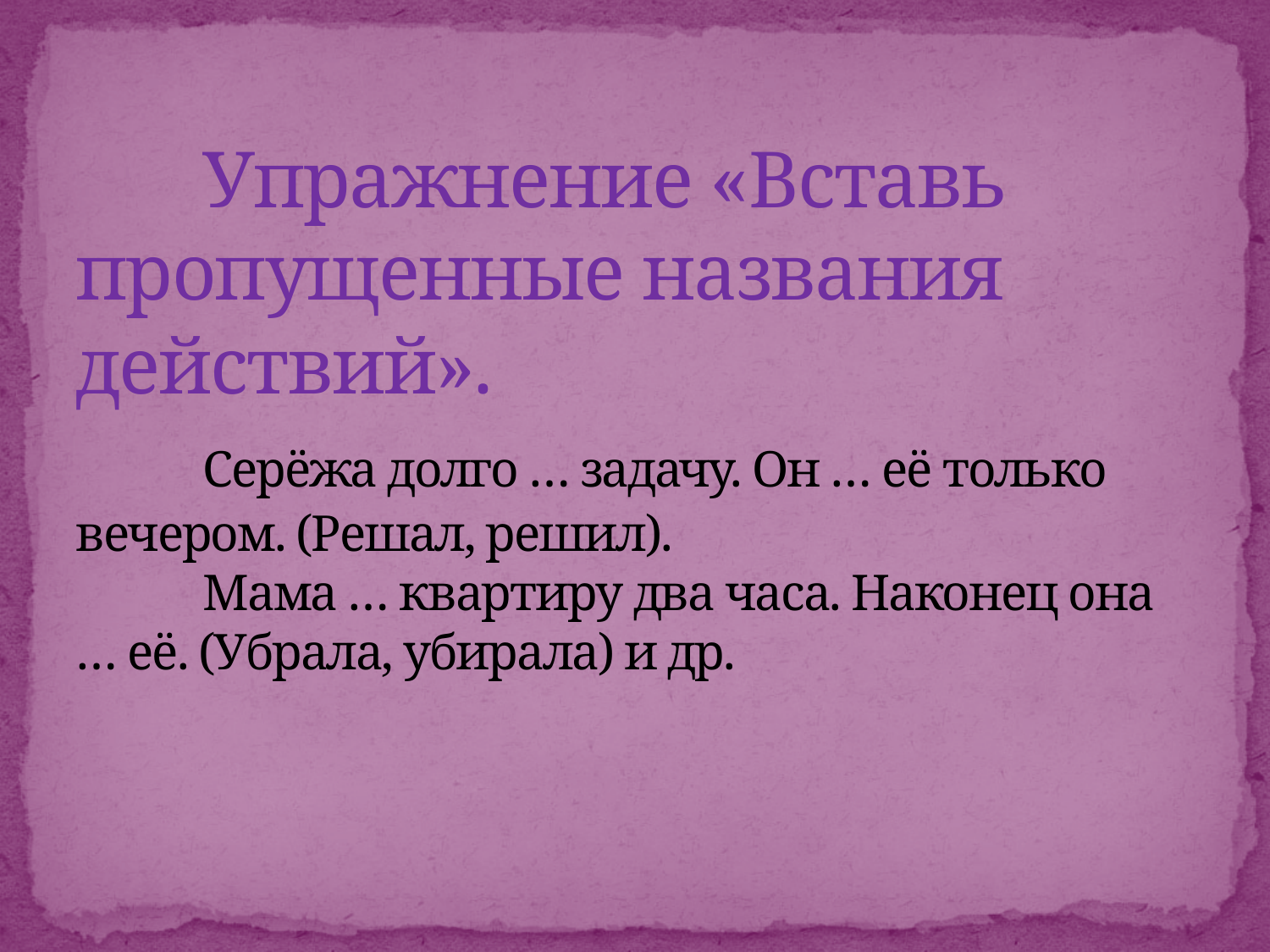

# Упражнение «Вставь пропущенные названия действий». Серёжа долго … задачу. Он … её только вечером. (Решал, решил). Мама … квартиру два часа. Наконец она … её. (Убрала, убирала) и др.